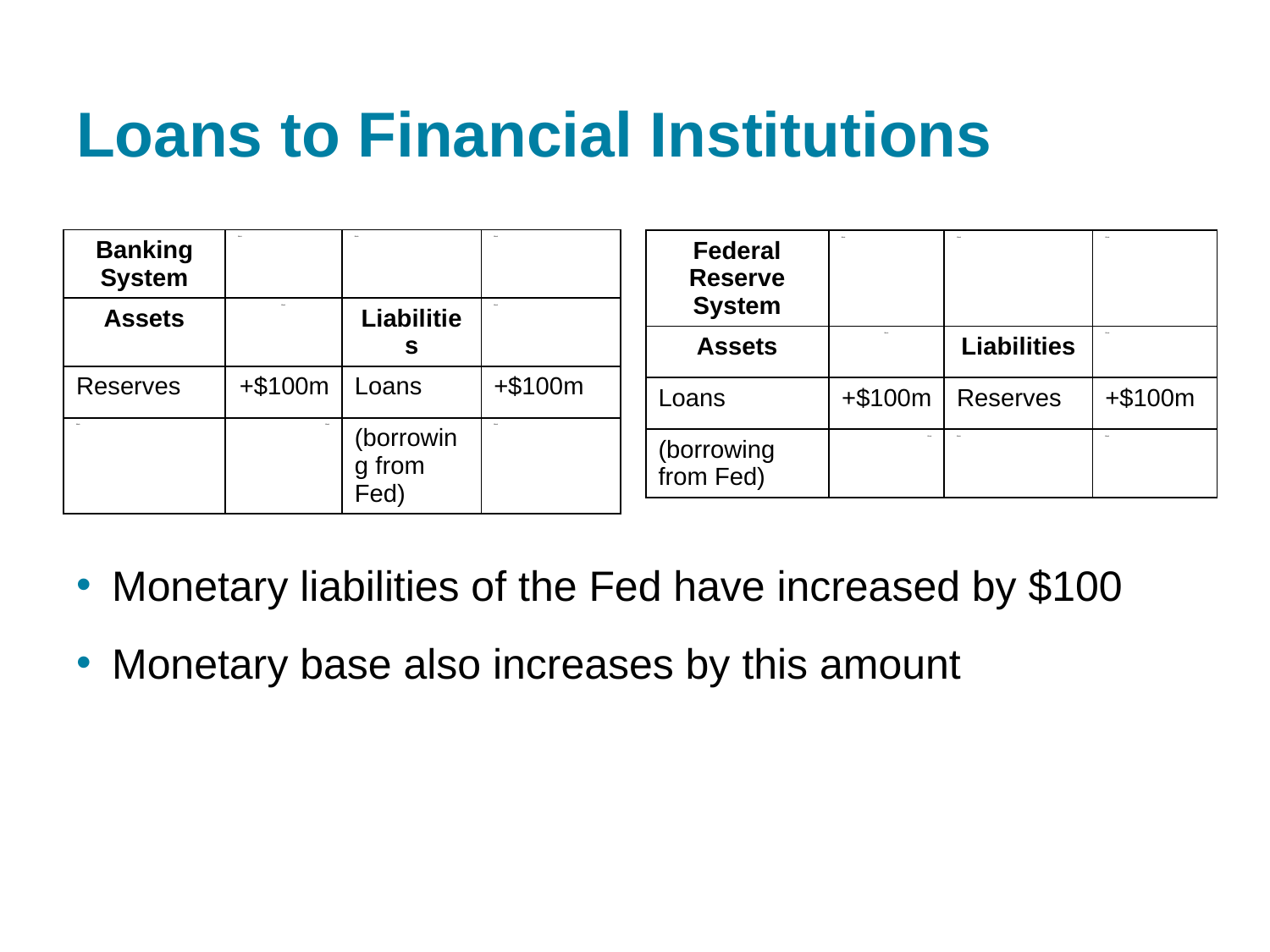

# Loans to Financial Institutions
| Banking System | Blank | Blank | Blank |
| --- | --- | --- | --- |
| Assets | Blank | Liabilities | Blank |
| Reserves | +$100m | Loans | +$100m |
| Blank | Blank | (borrowing from Fed) | Blank |
| Federal Reserve System | Blank | Blank | Blank |
| --- | --- | --- | --- |
| Assets | Blank | Liabilities | Blank |
| Loans | +$100m | Reserves | +$100m |
| (borrowing from Fed) | Blank | Blank | Blank |
Monetary liabilities of the Fed have increased by $100
Monetary base also increases by this amount